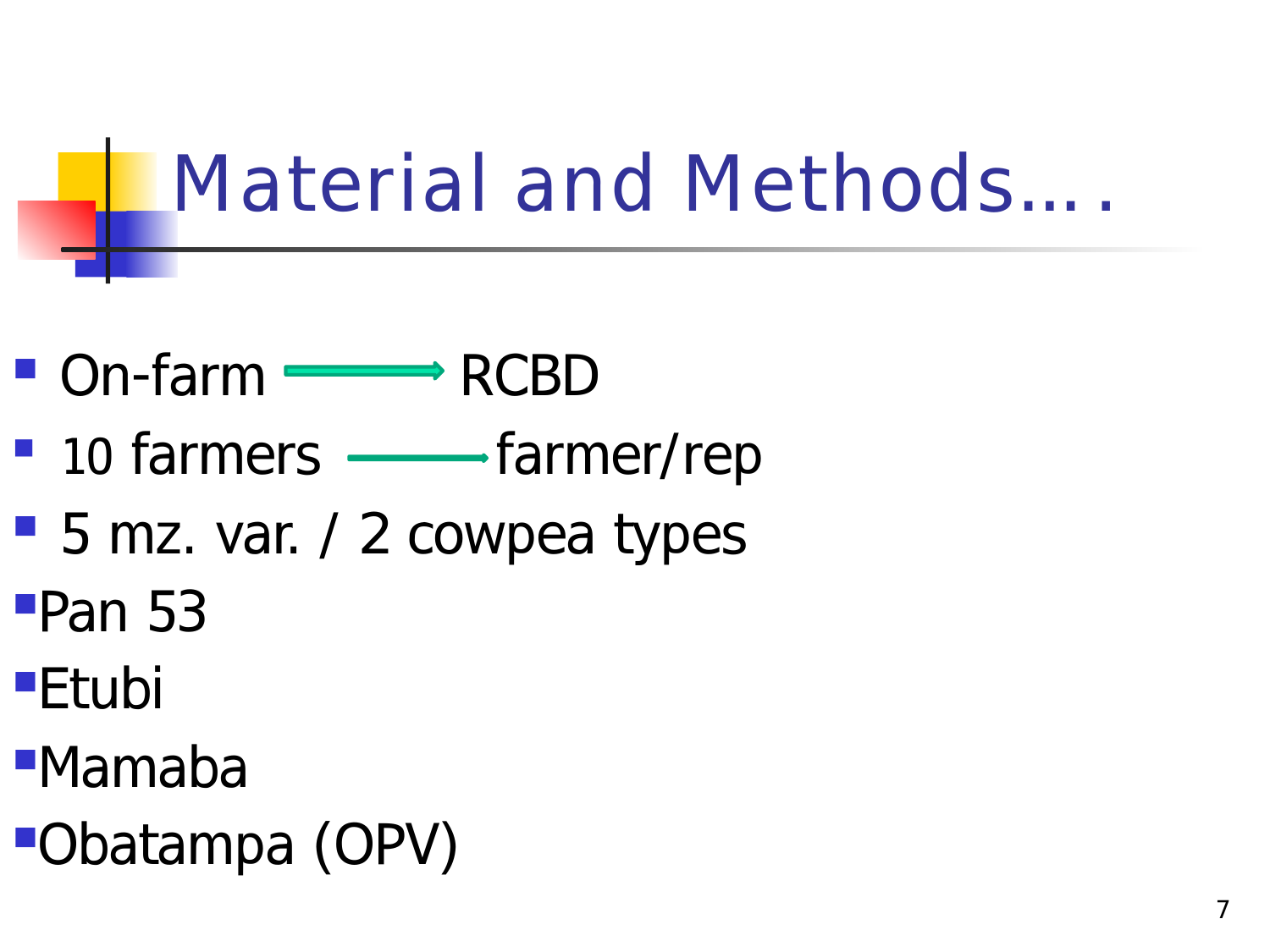

# Material and Methods….

On-farm           RCBD
10 farmers          farmer/rep
5 mz. var. / 2 cowpea types
Pan 53
Etubi
Mamaba
Obatampa (OPV)

7